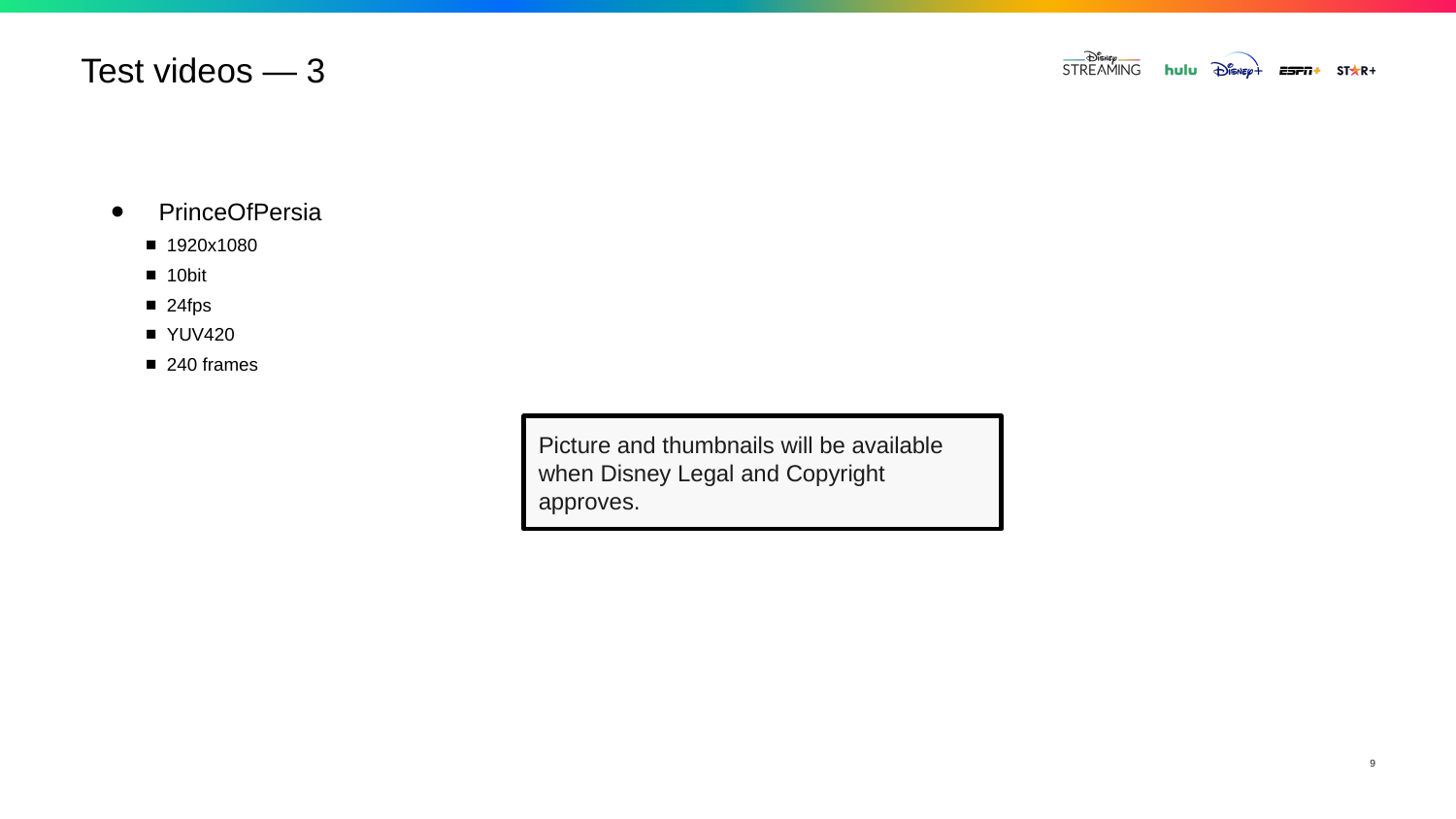

# Test videos — 3
PrinceOfPersia
1920x1080
10bit
24fps
YUV420
240 frames

Picture and thumbnails will be available when Disney Legal and Copyright approves.
9